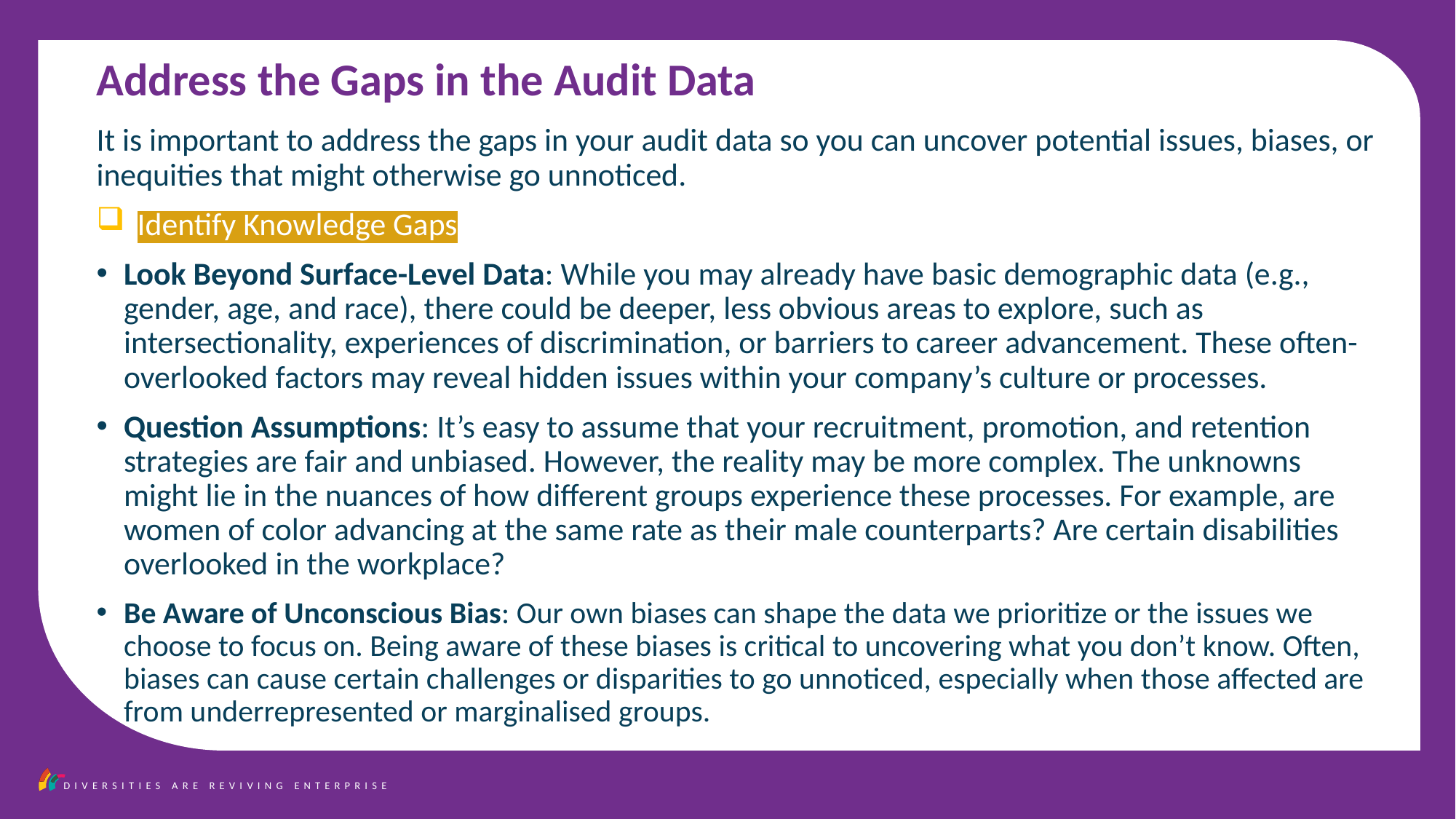

Address the Gaps in the Audit Data
It is important to address the gaps in your audit data so you can uncover potential issues, biases, or inequities that might otherwise go unnoticed.
Identify Knowledge Gaps
Look Beyond Surface-Level Data: While you may already have basic demographic data (e.g., gender, age, and race), there could be deeper, less obvious areas to explore, such as intersectionality, experiences of discrimination, or barriers to career advancement. These often-overlooked factors may reveal hidden issues within your company’s culture or processes.
Question Assumptions: It’s easy to assume that your recruitment, promotion, and retention strategies are fair and unbiased. However, the reality may be more complex. The unknowns might lie in the nuances of how different groups experience these processes. For example, are women of color advancing at the same rate as their male counterparts? Are certain disabilities overlooked in the workplace?
Be Aware of Unconscious Bias: Our own biases can shape the data we prioritize or the issues we choose to focus on. Being aware of these biases is critical to uncovering what you don’t know. Often, biases can cause certain challenges or disparities to go unnoticed, especially when those affected are from underrepresented or marginalised groups.